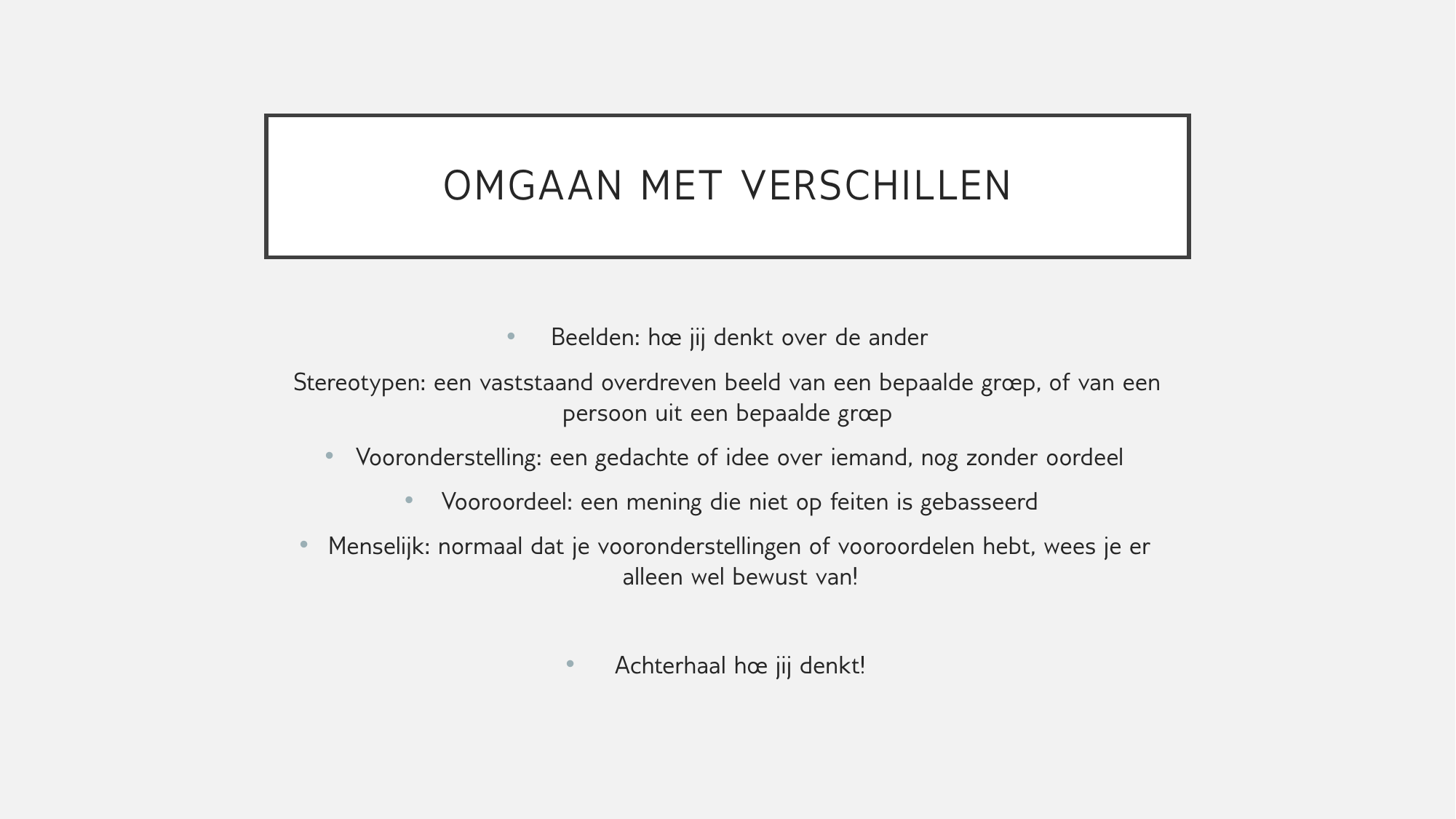

# Omgaan met verschillen
Beelden: hoe jij denkt over de ander
Stereotypen: een vaststaand overdreven beeld van een bepaalde groep, of van een persoon uit een bepaalde groep
Vooronderstelling: een gedachte of idee over iemand, nog zonder oordeel
Vooroordeel: een mening die niet op feiten is gebasseerd
Menselijk: normaal dat je vooronderstellingen of vooroordelen hebt, wees je er alleen wel bewust van!

Achterhaal hoe jij denkt!